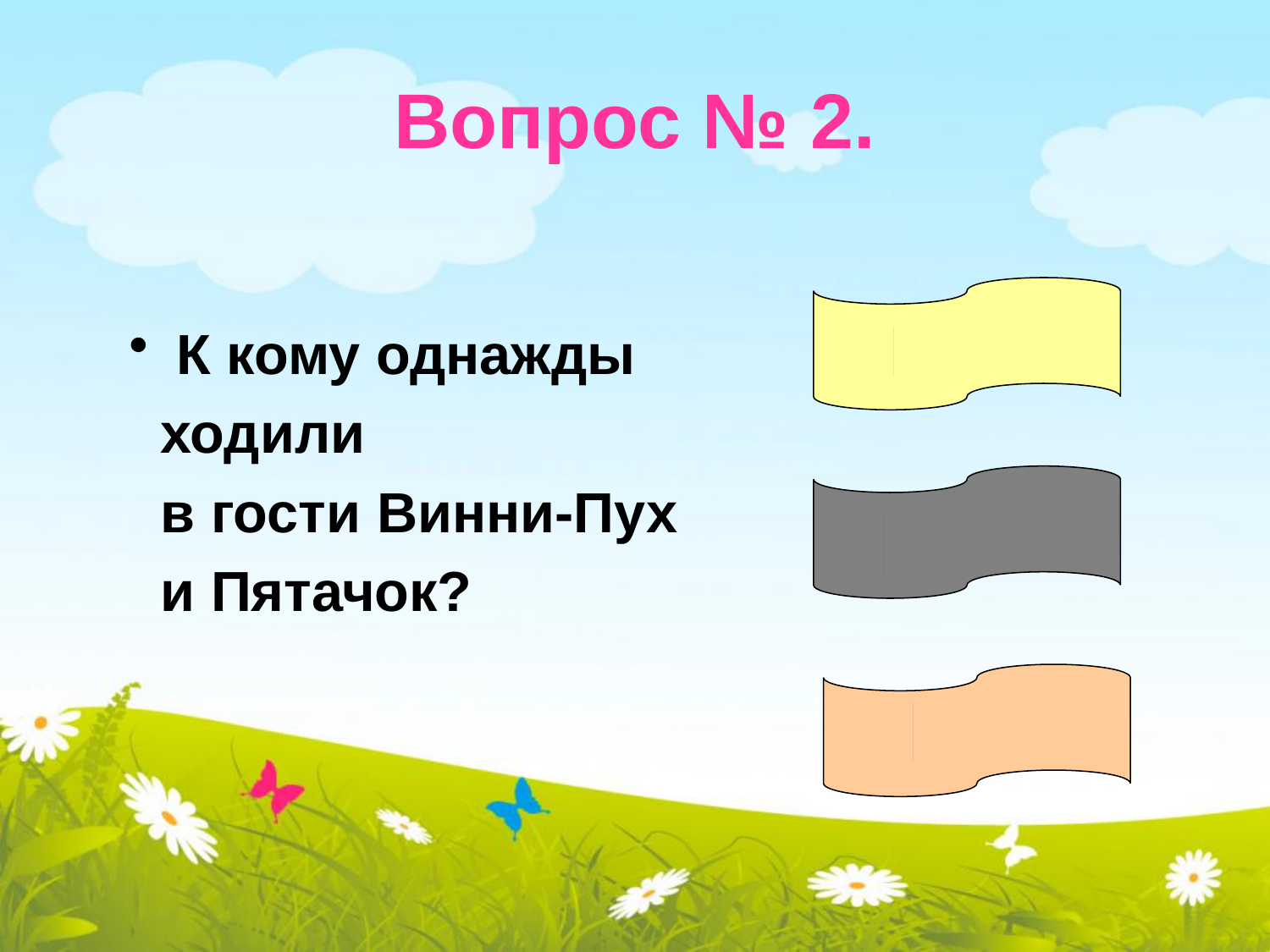

# Вопрос № 2.

К кому однажды
  ходили
  в гости Винни-Пух
  и Пятачок?

Ослик

Кролик

Кенга